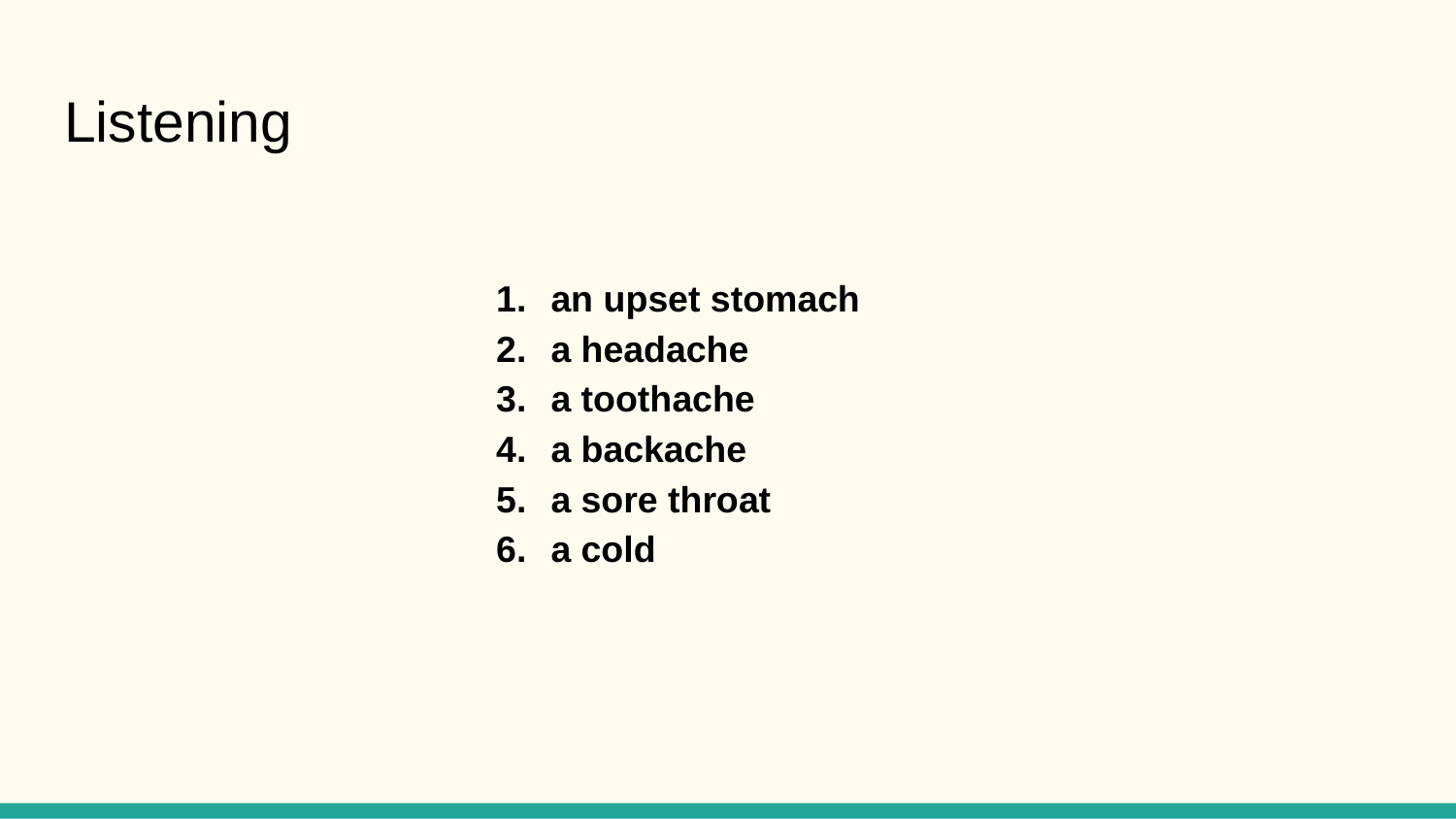

# Listening
an upset stomach
a headache
a toothache
a backache
a sore throat
a cold